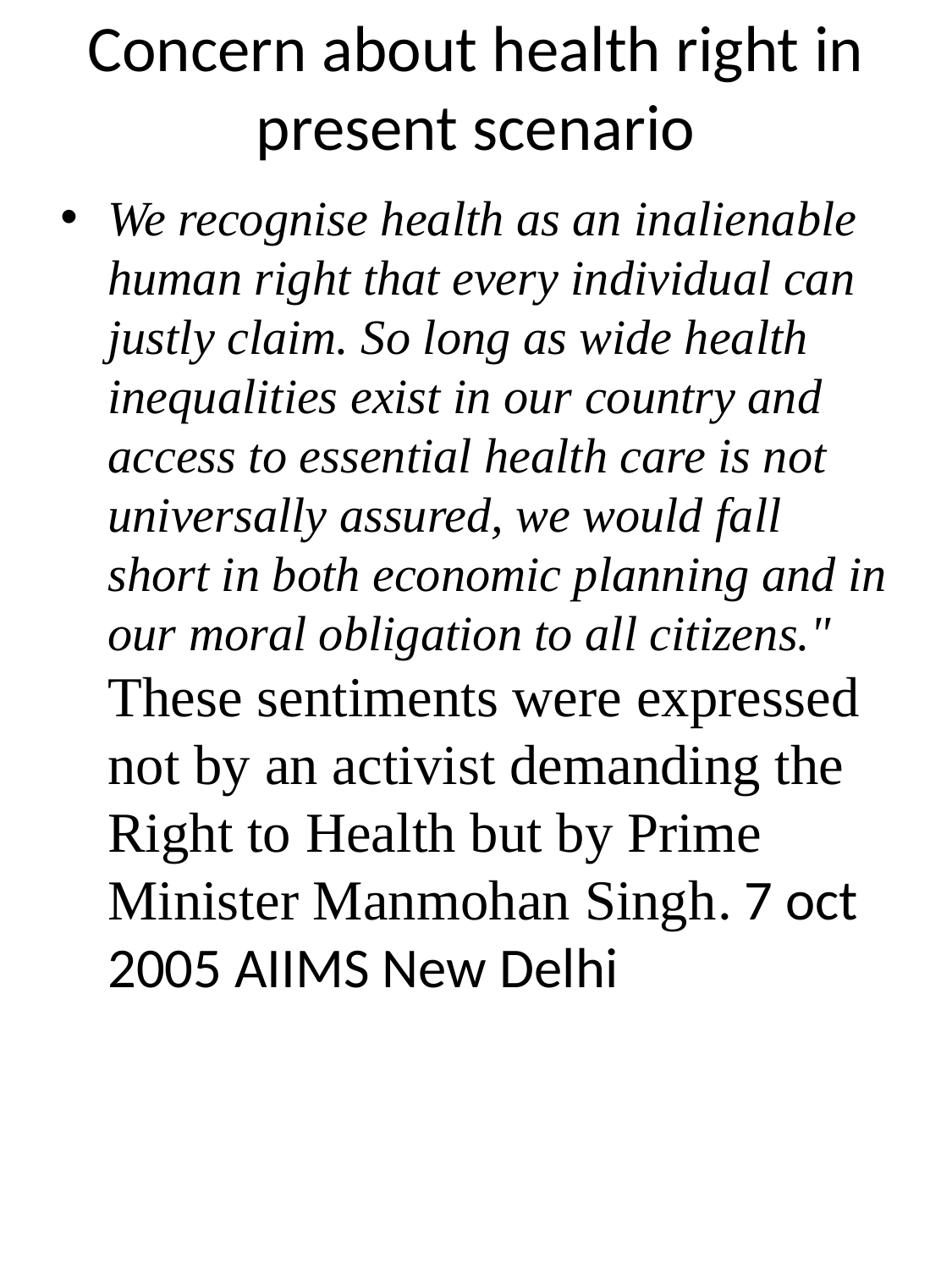

# Concern about health right in present scenario
We recognise health as an inalienable human right that every individual can justly claim. So long as wide health inequalities exist in our country and access to essential health care is not universally assured, we would fall short in both economic planning and in our moral obligation to all citizens." These sentiments were expressed not by an activist demanding the Right to Health but by Prime Minister Manmohan Singh. 7 oct 2005 AIIMS New Delhi